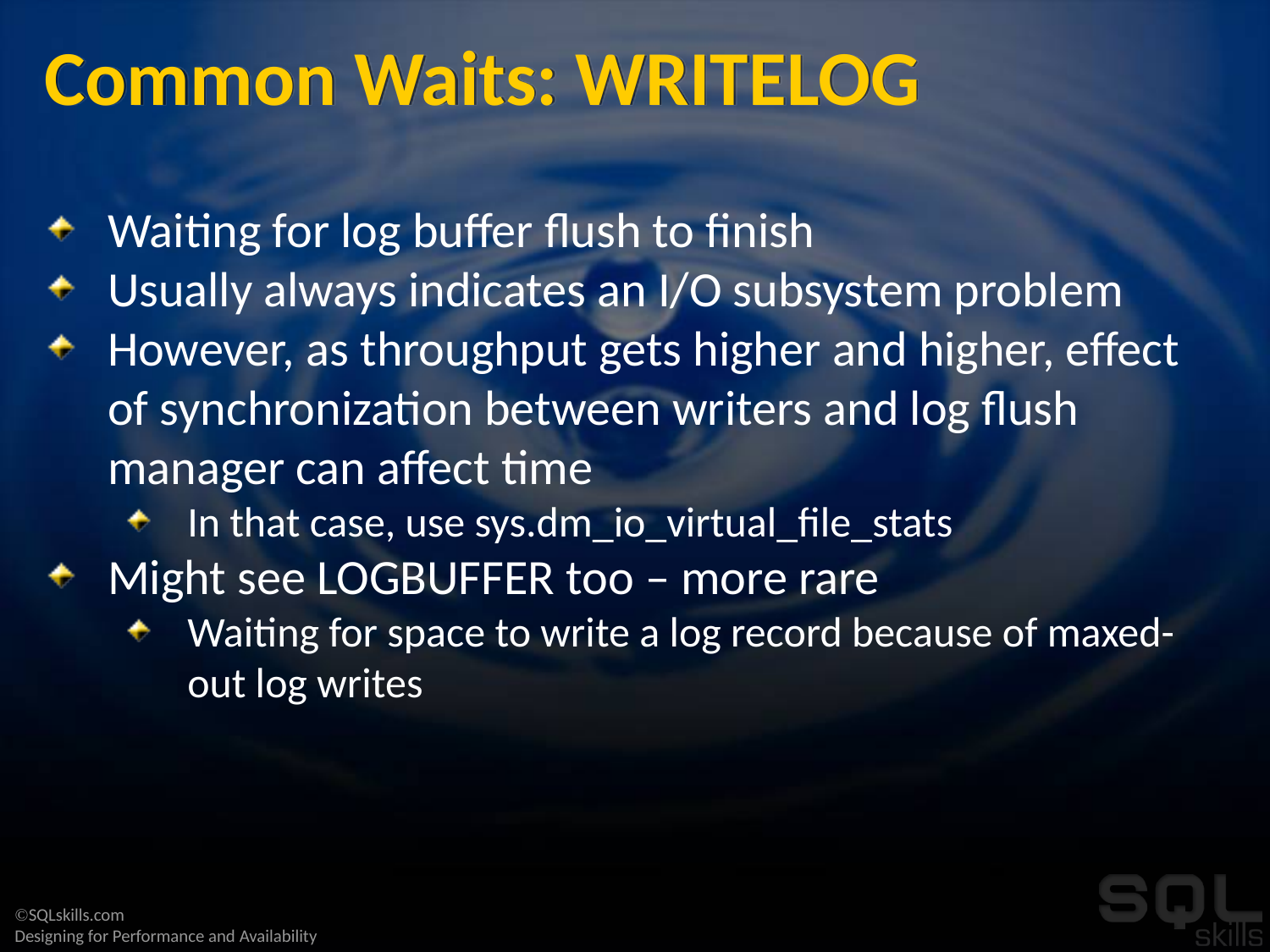

# Common Waits: WRITELOG
Waiting for log buffer flush to finish
Usually always indicates an I/O subsystem problem
However, as throughput gets higher and higher, effect of synchronization between writers and log flush manager can affect time
In that case, use sys.dm_io_virtual_file_stats
Might see LOGBUFFER too – more rare
Waiting for space to write a log record because of maxed-out log writes